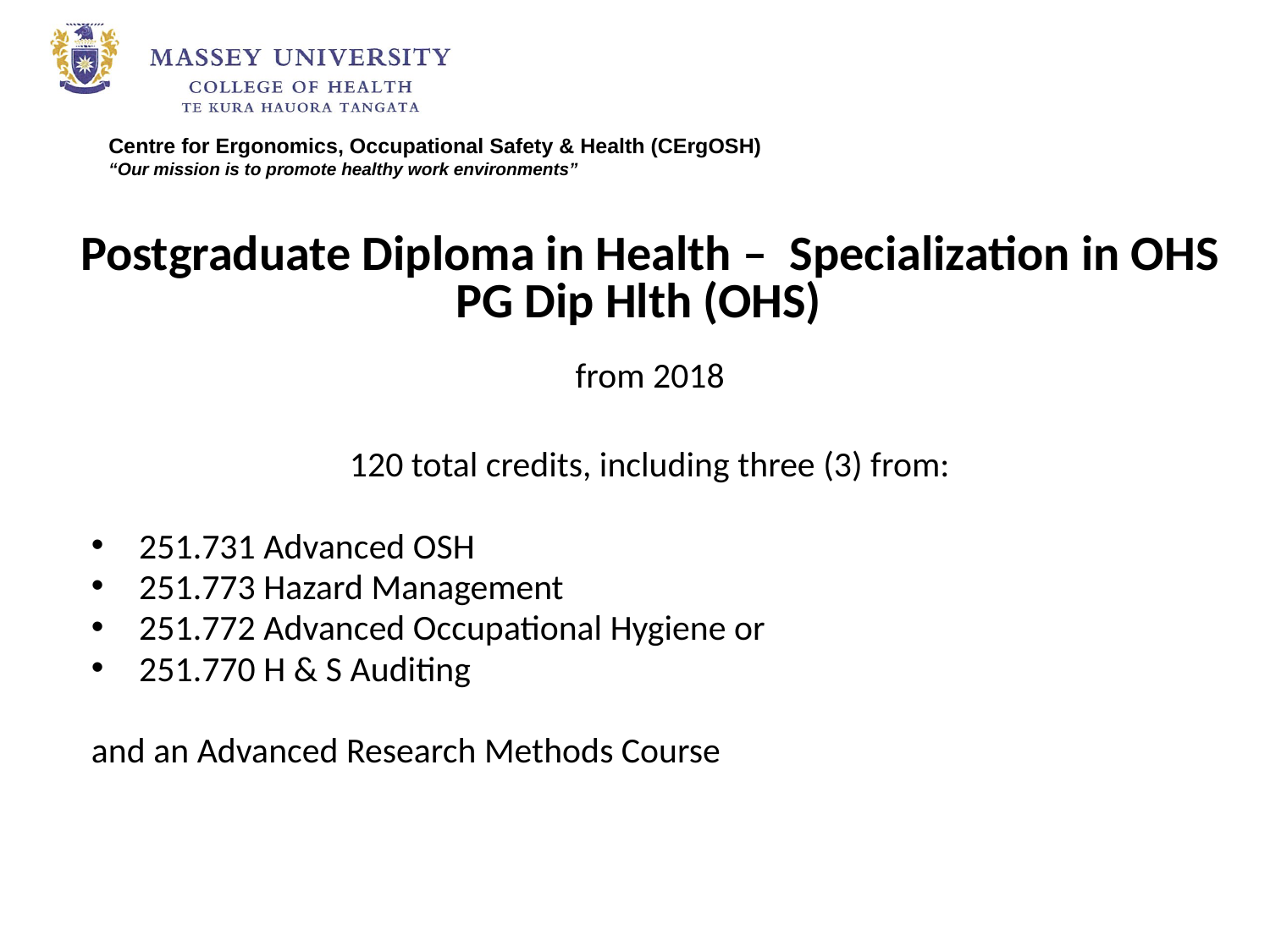

#
Postgraduate Diploma in Health –  Specialization in OHS
PG Dip Hlth (OHS)

from 2018

120 total credits, including three (3) from:

251.731 Advanced OSH
251.773 Hazard Management
251.772 Advanced Occupational Hygiene or
251.770 H & S Auditing

and an Advanced Research Methods Course